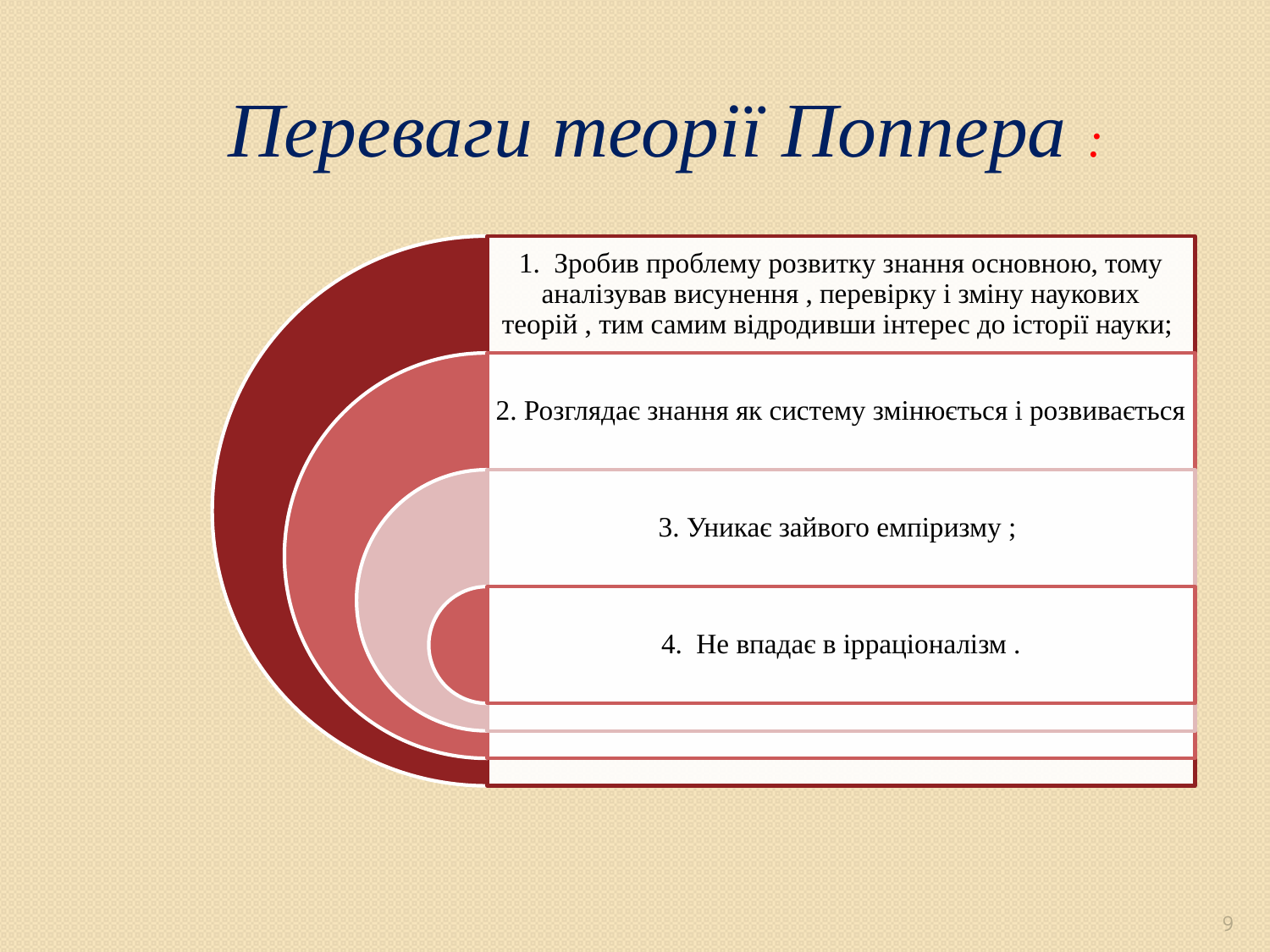

Переваги теорії Поппера :
1.  Зробив проблему розвитку знання основною, тому аналізував висунення , перевірку і зміну наукових теорій , тим самим відродивши інтерес до історії науки;
2. Розглядає знання як систему змінюється і розвивається
3. Уникає зайвого емпіризму ;
4.  Не впадає в ірраціоналізм .
9